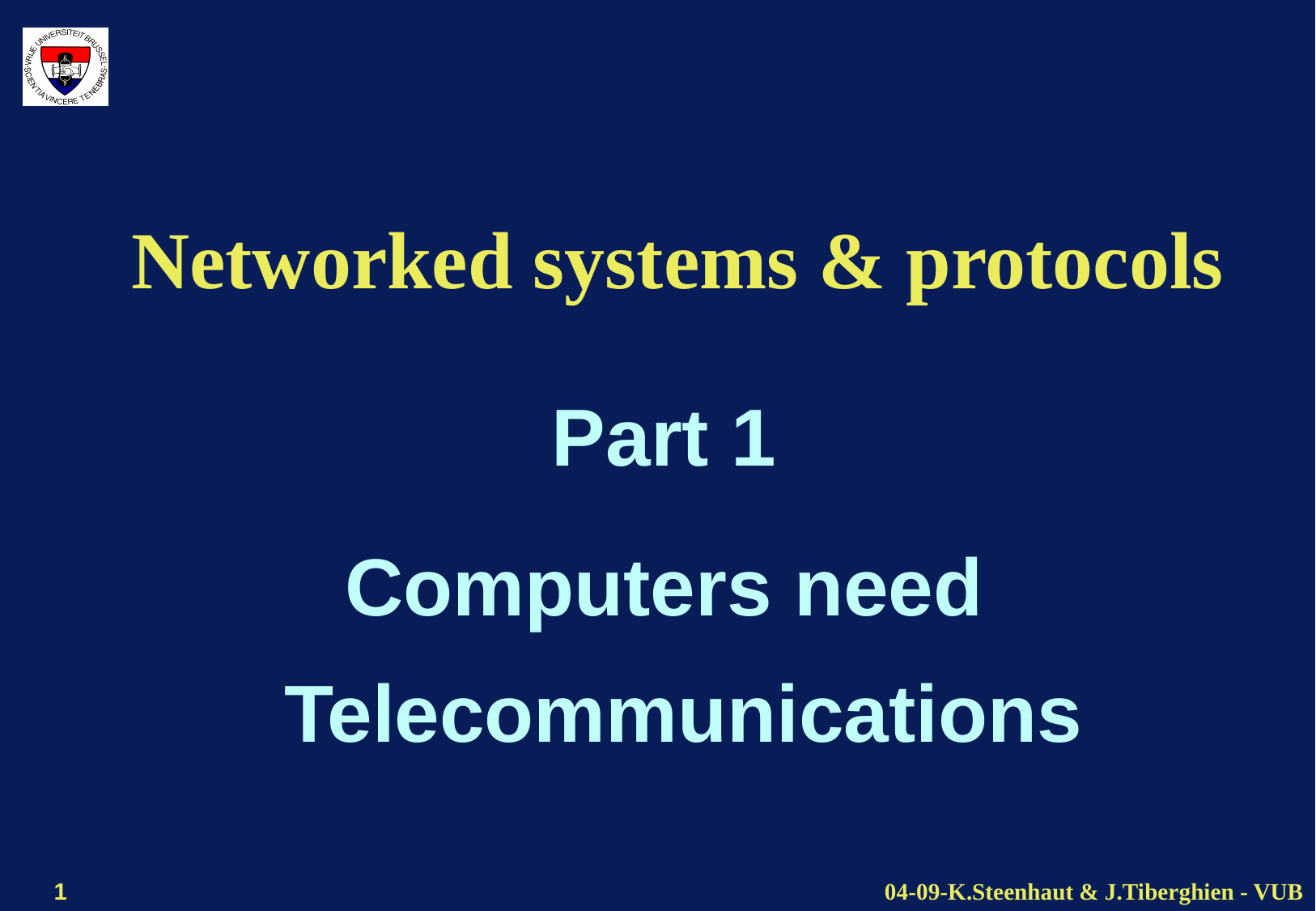

# Networked systems & protocols
Part 1
Computers need
Telecommunications
1